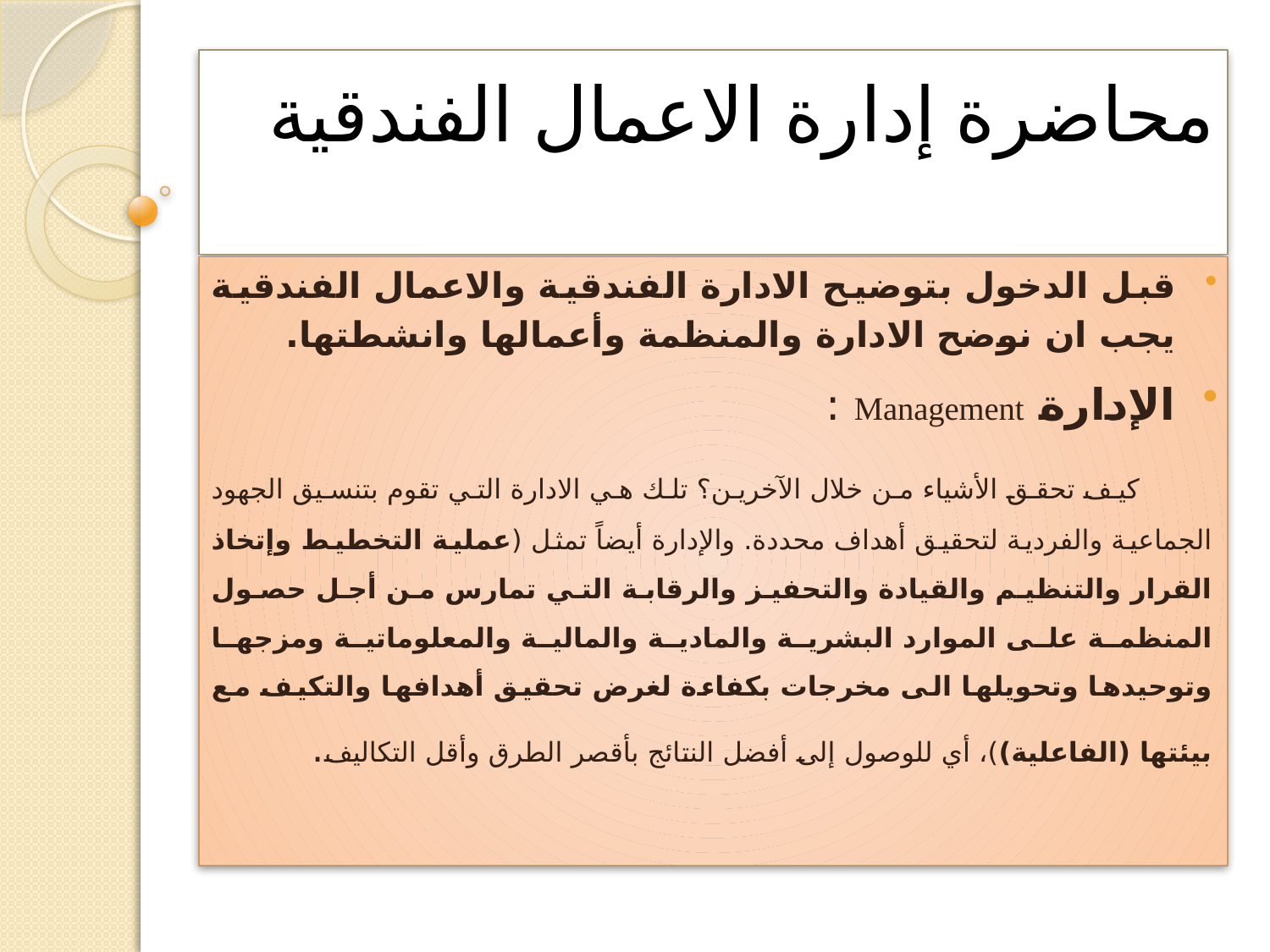

# محاضرة إدارة الاعمال الفندقية
قبل الدخول بتوضيح الادارة الفندقية والاعمال الفندقية يجب ان نوضح الادارة والمنظمة وأعمالها وانشطتها.
الإدارة Management :
      كيف تحقق الأشياء من خلال الآخرين؟ تلك هي الادارة التي تقوم بتنسيق الجهود الجماعية والفردية لتحقيق أهداف محددة. والإدارة أيضاً تمثل (عملية التخطيط وإتخاذ القرار والتنظيم والقيادة والتحفيز والرقابة التي تمارس من أجل حصول المنظمة على الموارد البشرية والمادية والمالية والمعلوماتية ومزجها وتوحيدها وتحويلها الى مخرجات بكفاءة لغرض تحقيق أهدافها والتكيف مع بيئتها (الفاعلية))، أي للوصول إلى أفضل النتائج بأقصر الطرق وأقل التكاليف.